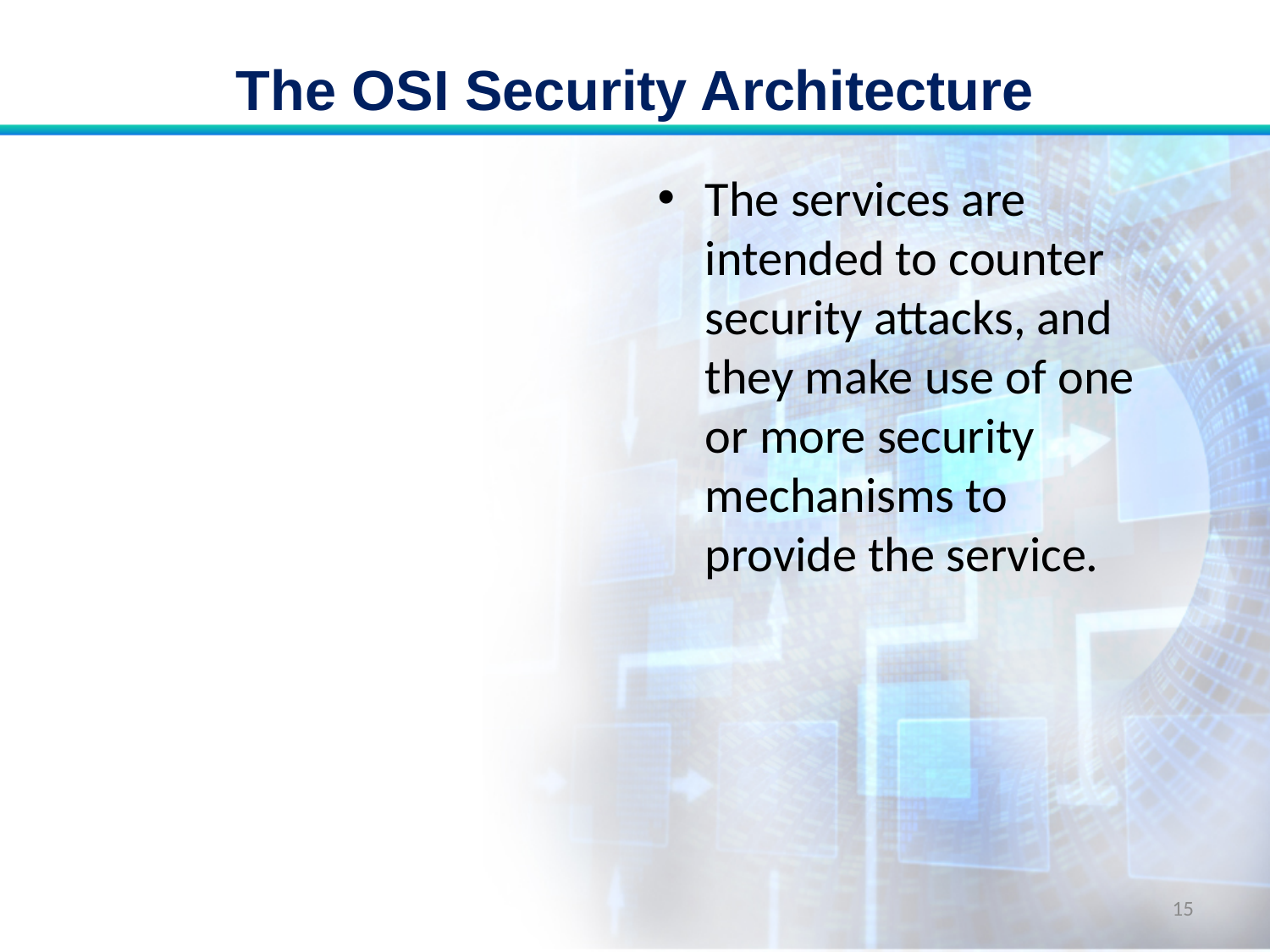

# The OSI Security Architecture
The services are intended to counter security attacks, and they make use of one or more security mechanisms to provide the service.
15